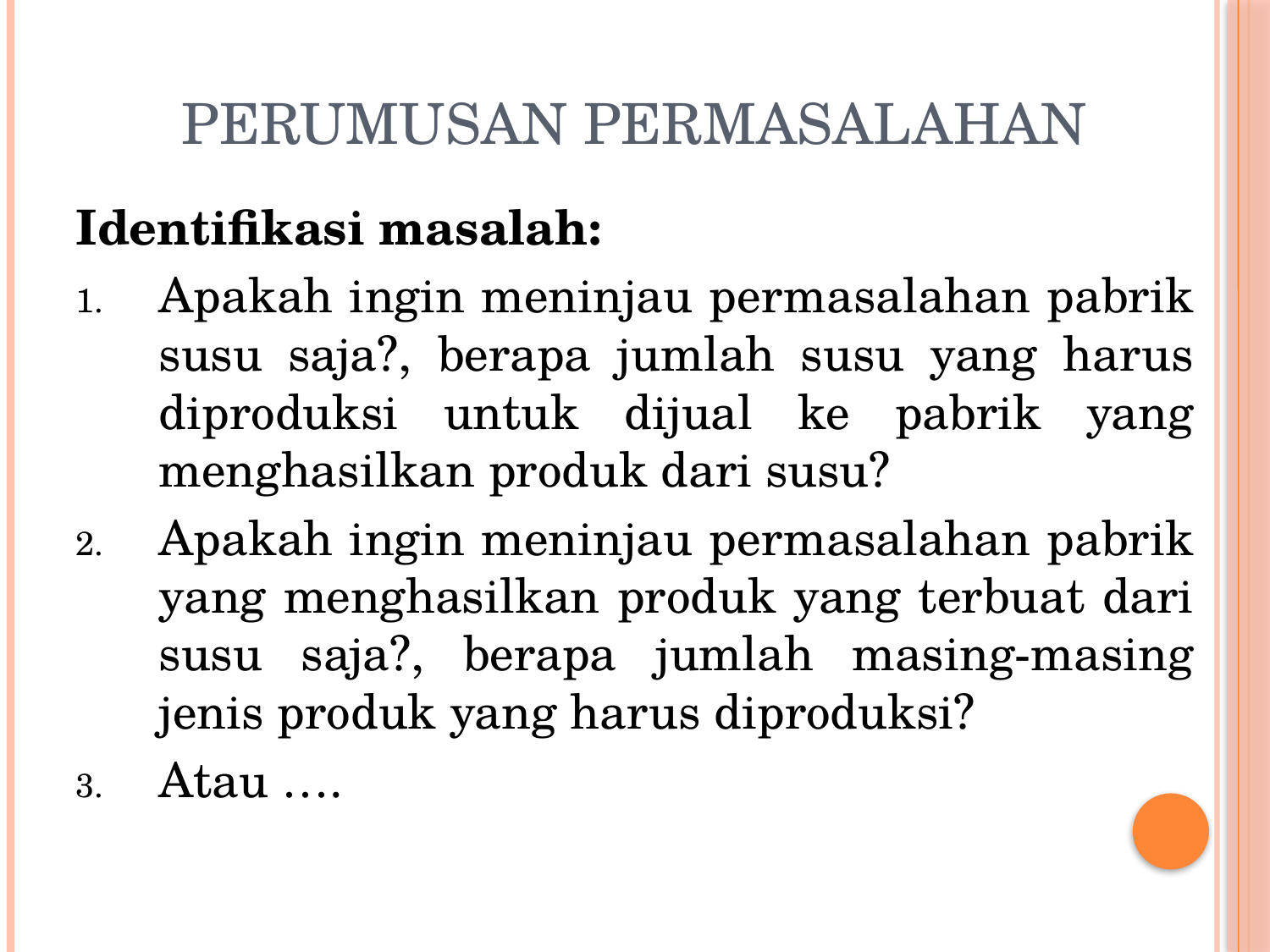

# Perumusan Permasalahan
Identifikasi masalah:
Apakah ingin meninjau permasalahan pabrik susu saja?, berapa jumlah susu yang harus diproduksi untuk dijual ke pabrik yang menghasilkan produk dari susu?
Apakah ingin meninjau permasalahan pabrik yang menghasilkan produk yang terbuat dari susu saja?, berapa jumlah masing-masing jenis produk yang harus diproduksi?
Atau ….